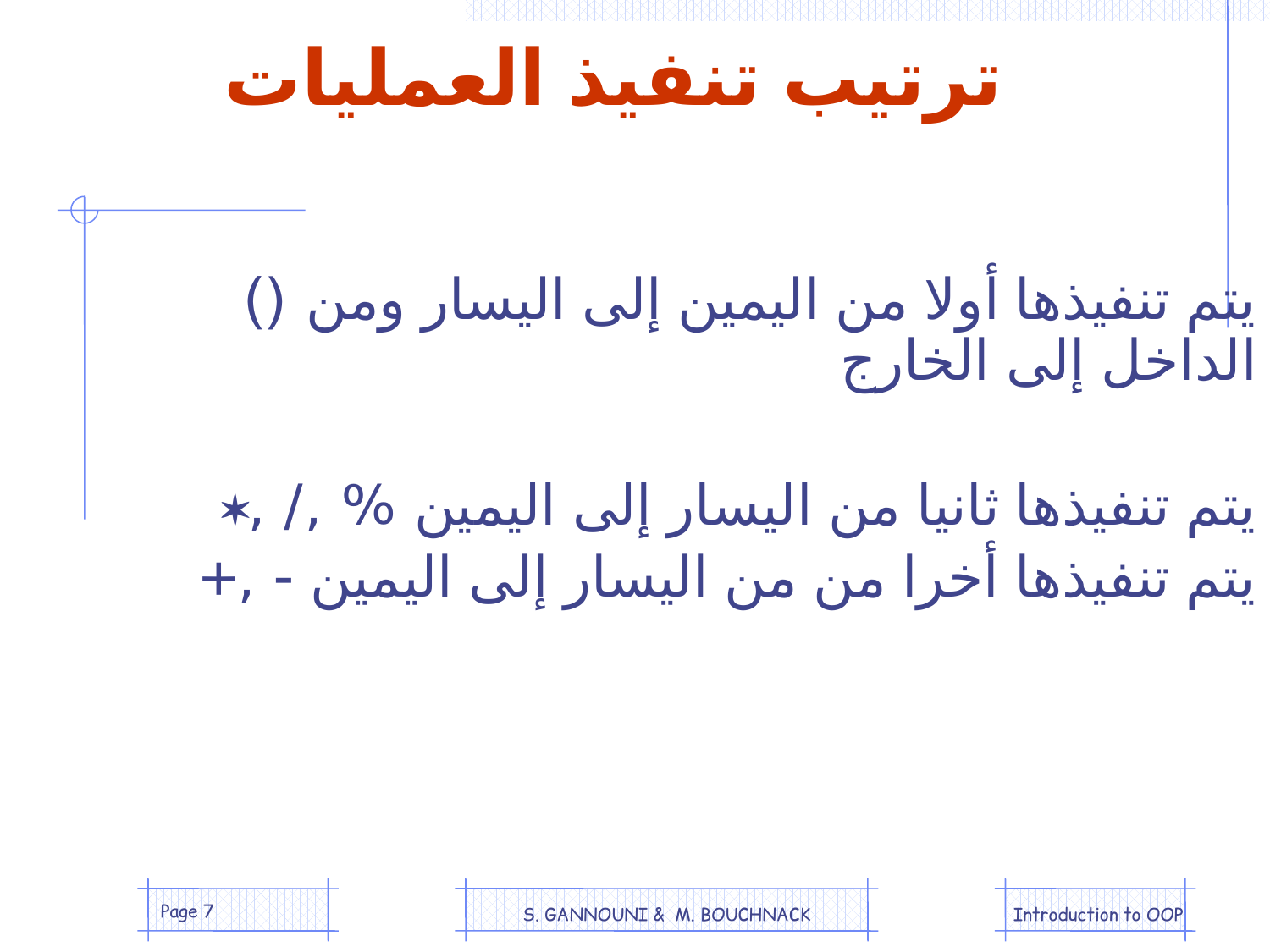

# ترتيب تنفيذ العمليات
() يتم تنفيذها أولا من اليمين إلى اليسار ومن الداخل إلى الخارج

∗, /, % يتم تنفيذها ثانيا من اليسار إلى اليمين
+, − يتم تنفيذها أخرا من من اليسار إلى اليمين
Page 7
S. GANNOUNI &  M. BOUCHNACK
Introduction to OOP